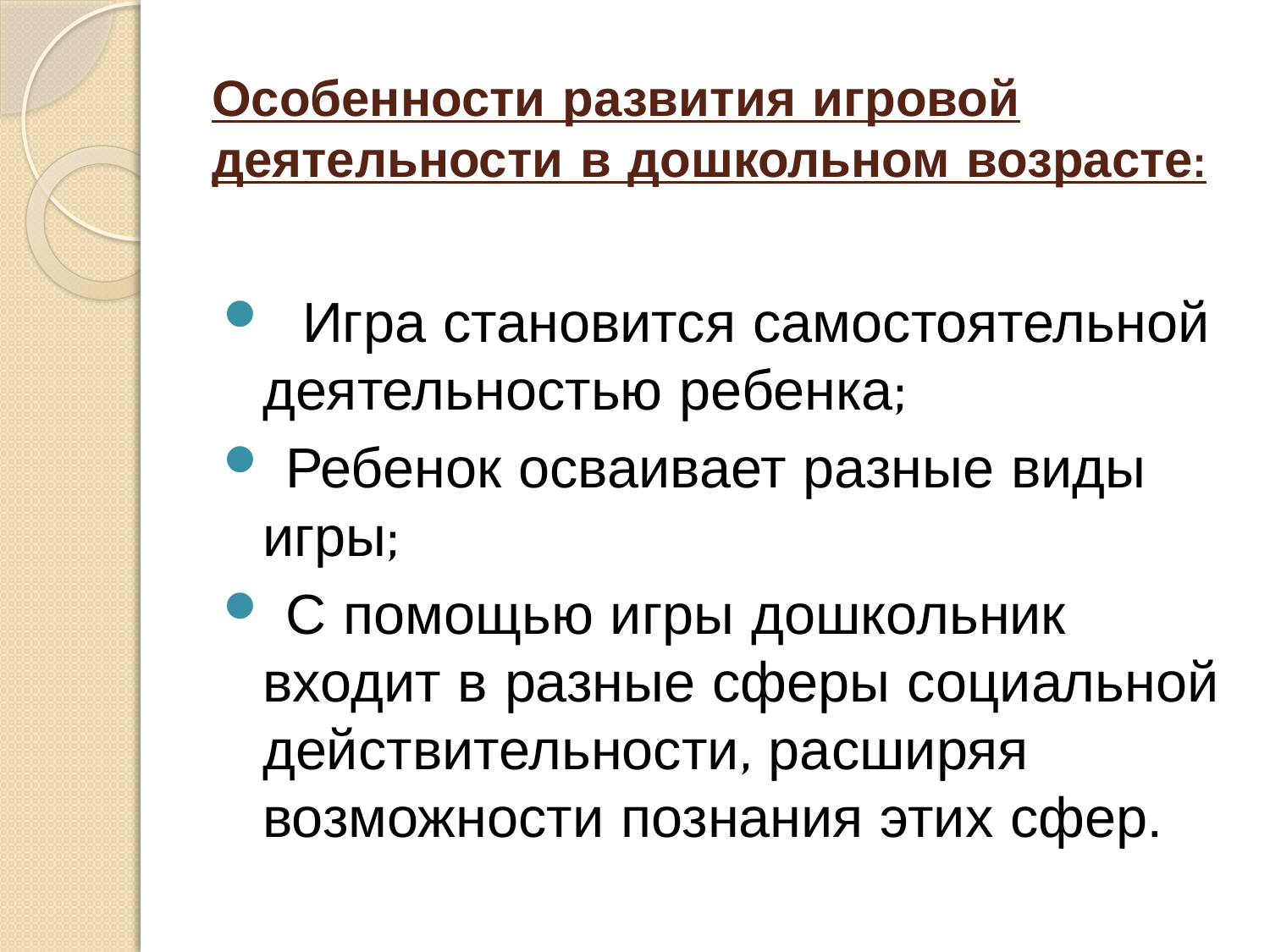

# Особенности развития игровой деятельности в дошкольном возрасте:

  Игра становится самостоятельной деятельностью ребенка;
 Ребенок осваивает разные виды игры;
 С помощью игры дошкольник входит в разные сферы социальной действительности, расширяя возможности познания этих сфер.